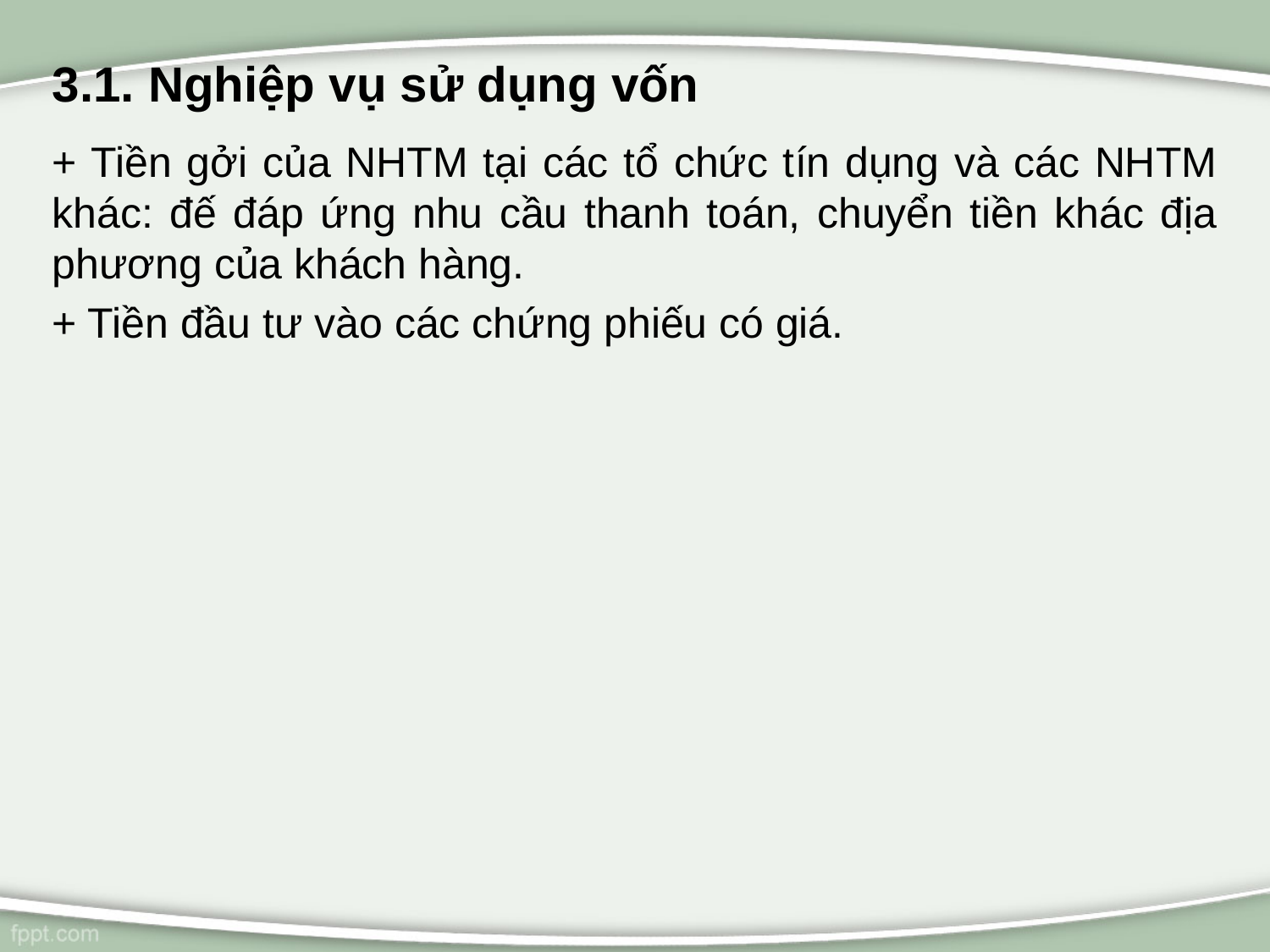

# 3.1. Nghiệp vụ sử dụng vốn
+ Tiền gởi của NHTM tại các tổ chức tín dụng và các NHTM khác: đế đáp ứng nhu cầu thanh toán, chuyển tiền khác địa phương của khách hàng.
+ Tiền đầu tư vào các chứng phiếu có giá.